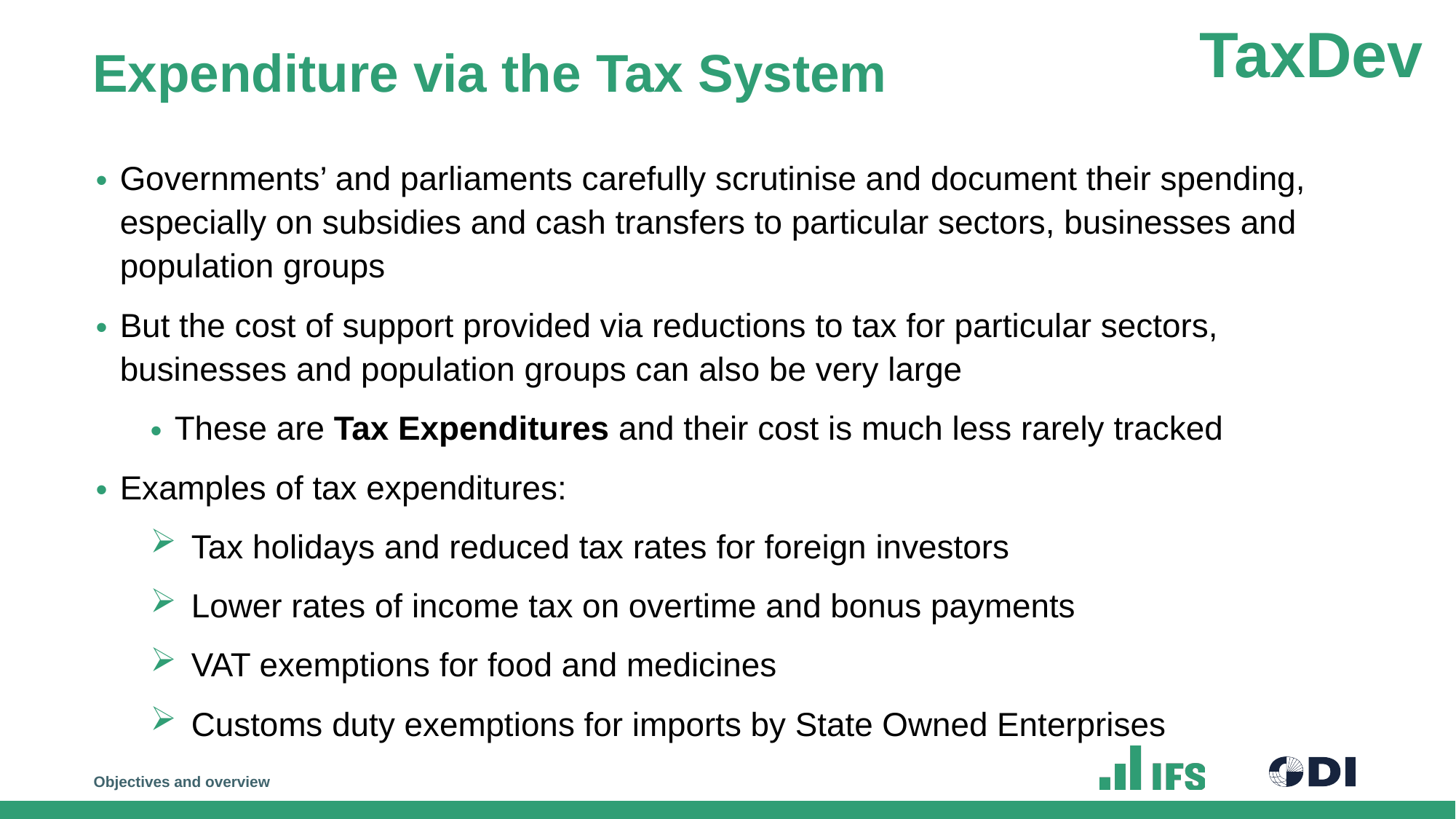

# Expenditure via the Tax System
Governments’ and parliaments carefully scrutinise and document their spending, especially on subsidies and cash transfers to particular sectors, businesses and population groups
But the cost of support provided via reductions to tax for particular sectors, businesses and population groups can also be very large
These are Tax Expenditures and their cost is much less rarely tracked
Examples of tax expenditures:
Tax holidays and reduced tax rates for foreign investors
Lower rates of income tax on overtime and bonus payments
VAT exemptions for food and medicines
Customs duty exemptions for imports by State Owned Enterprises

Objectives and overview